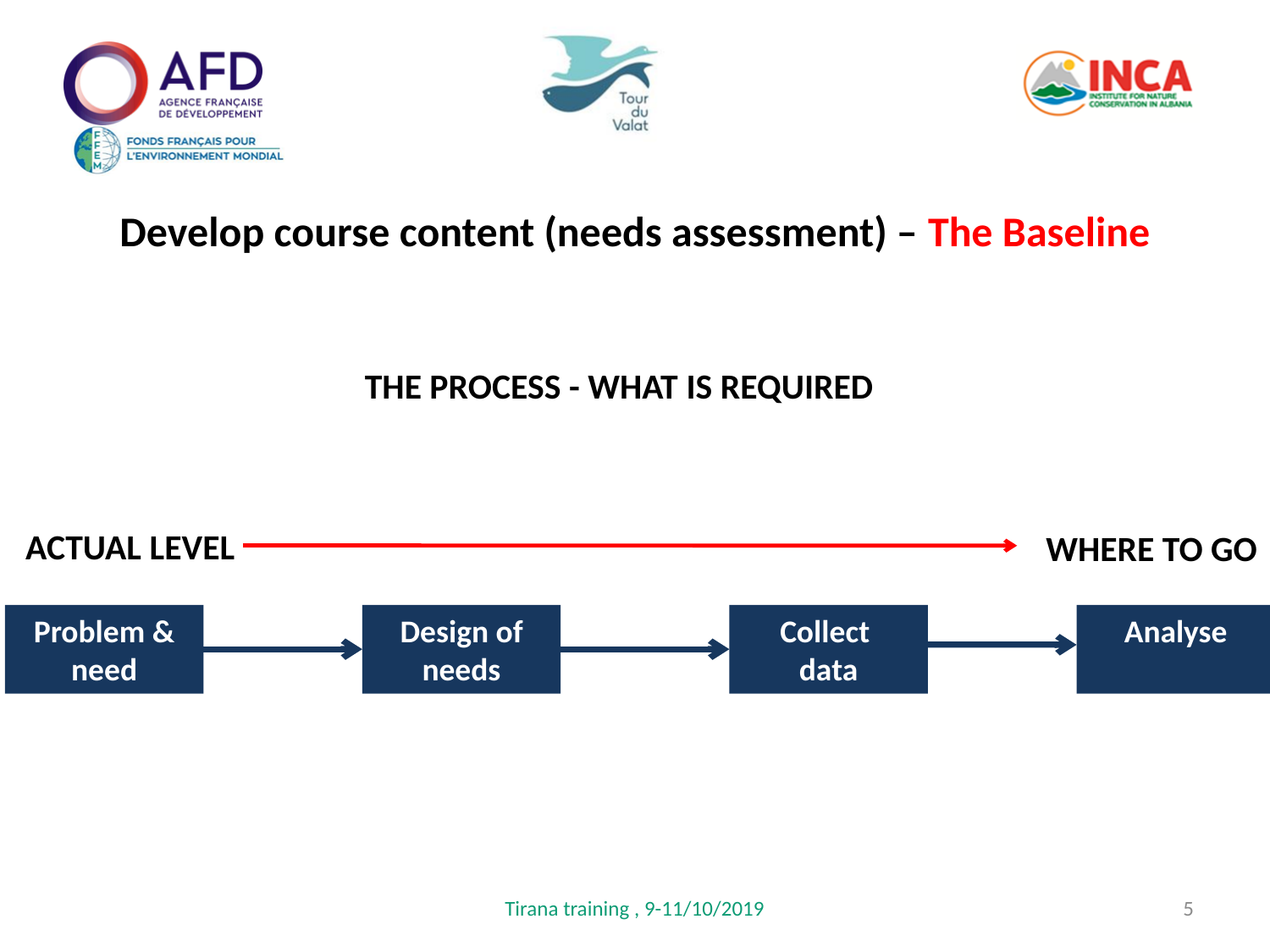

Develop course content (needs assessment) – The Baseline
THE PROCESS - WHAT IS REQUIRED
 ACTUAL LEVEL
WHERE TO GO
Problem & need
Design of needs
Collect
data
Analyse

Tirana training , 9-11/10/2019
5